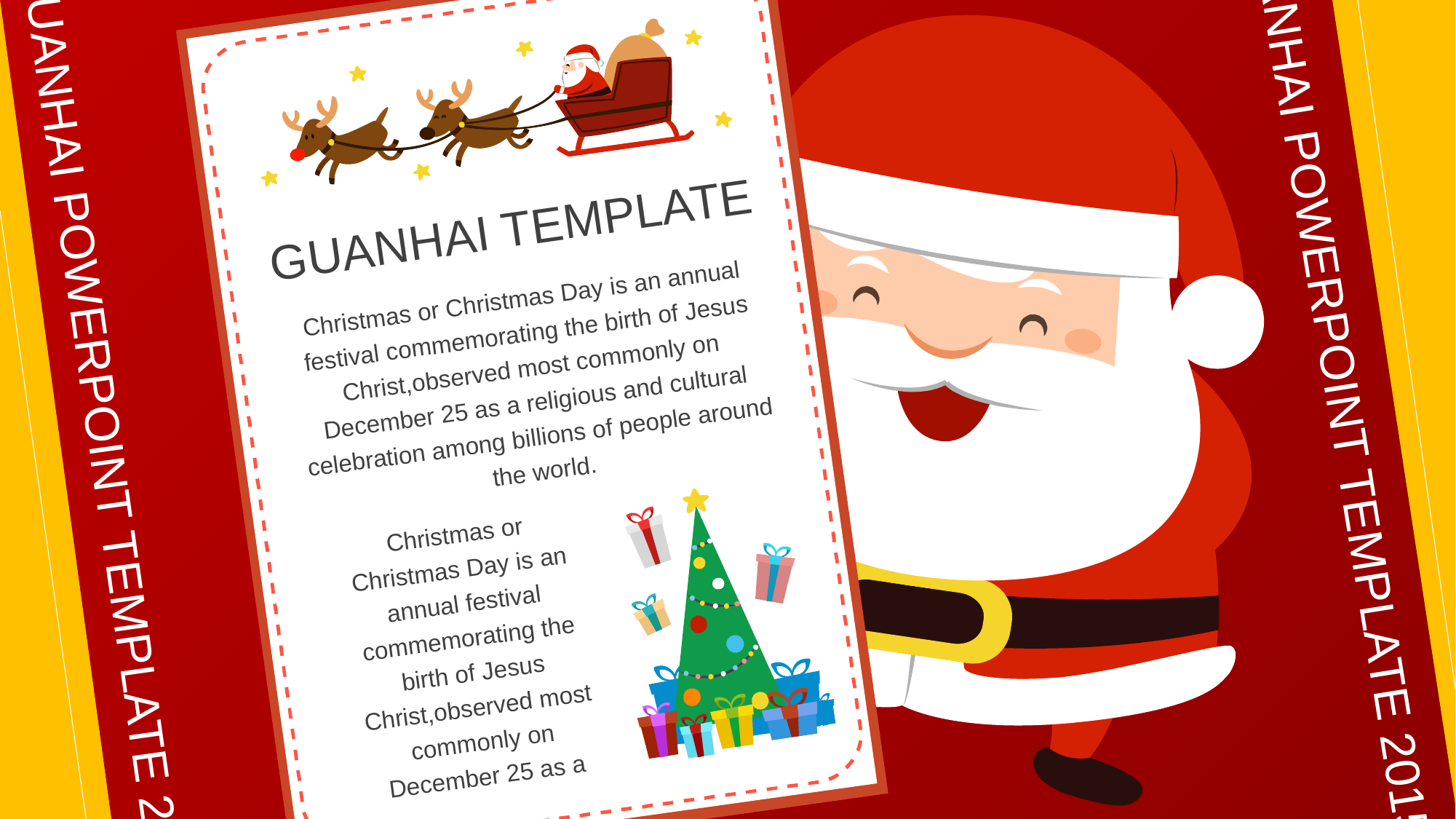

GUANHAI TEMPLATE
Christmas or Christmas Day is an annual festival commemorating the birth of Jesus Christ,observed most commonly on December 25 as a religious and cultural celebration among billions of people around the world.
GUANHAI POWERPOINT TEMPLATE 2015
GUANHAI POWERPOINT TEMPLATE 2015
Christmas or Christmas Day is an annual festival commemorating the birth of Jesus Christ,observed most commonly on December 25 as a